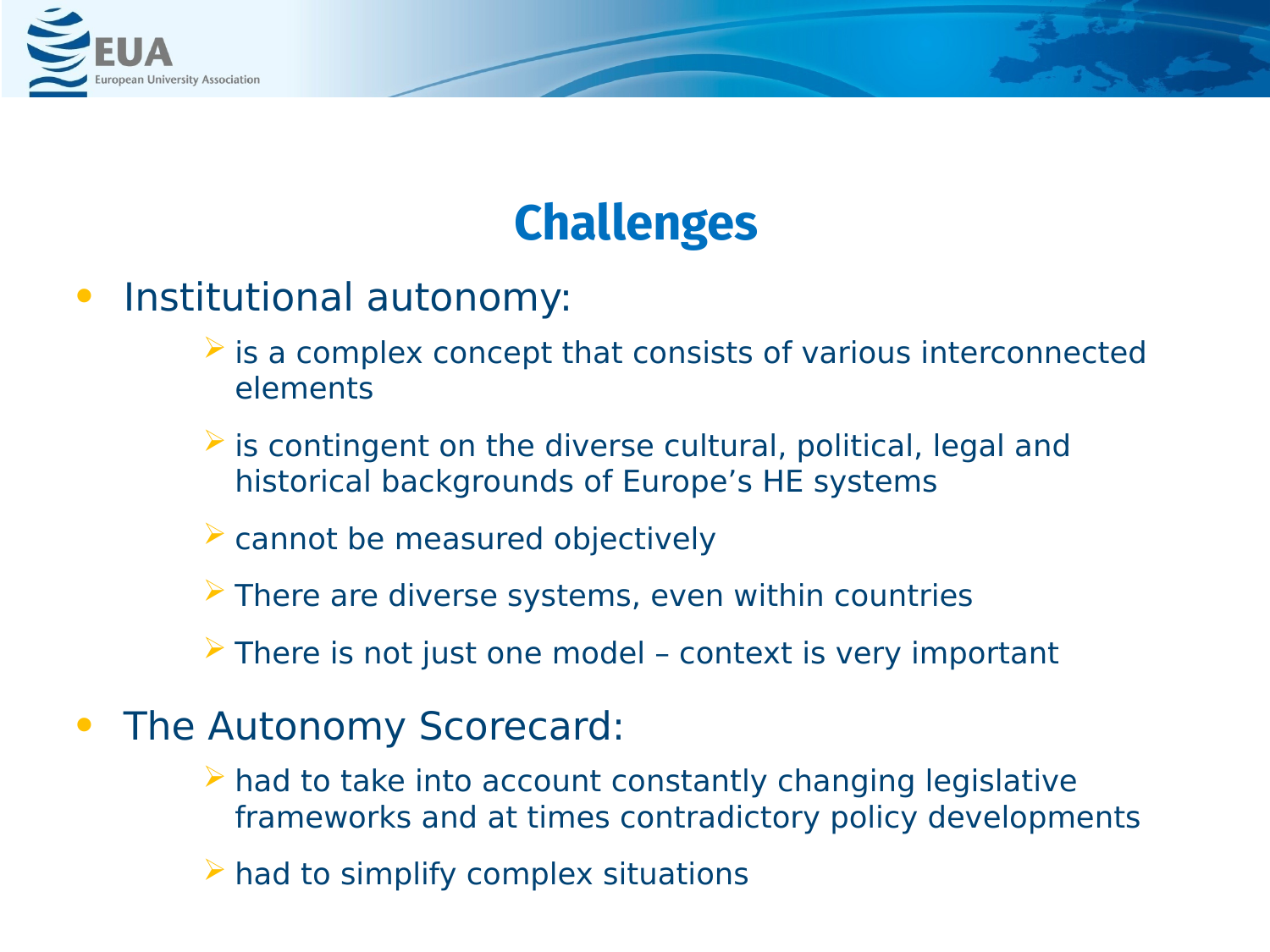

# Challenges
Institutional autonomy:
is a complex concept that consists of various interconnected elements
is contingent on the diverse cultural, political, legal and historical backgrounds of Europe’s HE systems
cannot be measured objectively
There are diverse systems, even within countries
There is not just one model – context is very important
The Autonomy Scorecard:
had to take into account constantly changing legislative frameworks and at times contradictory policy developments
had to simplify complex situations

…6…